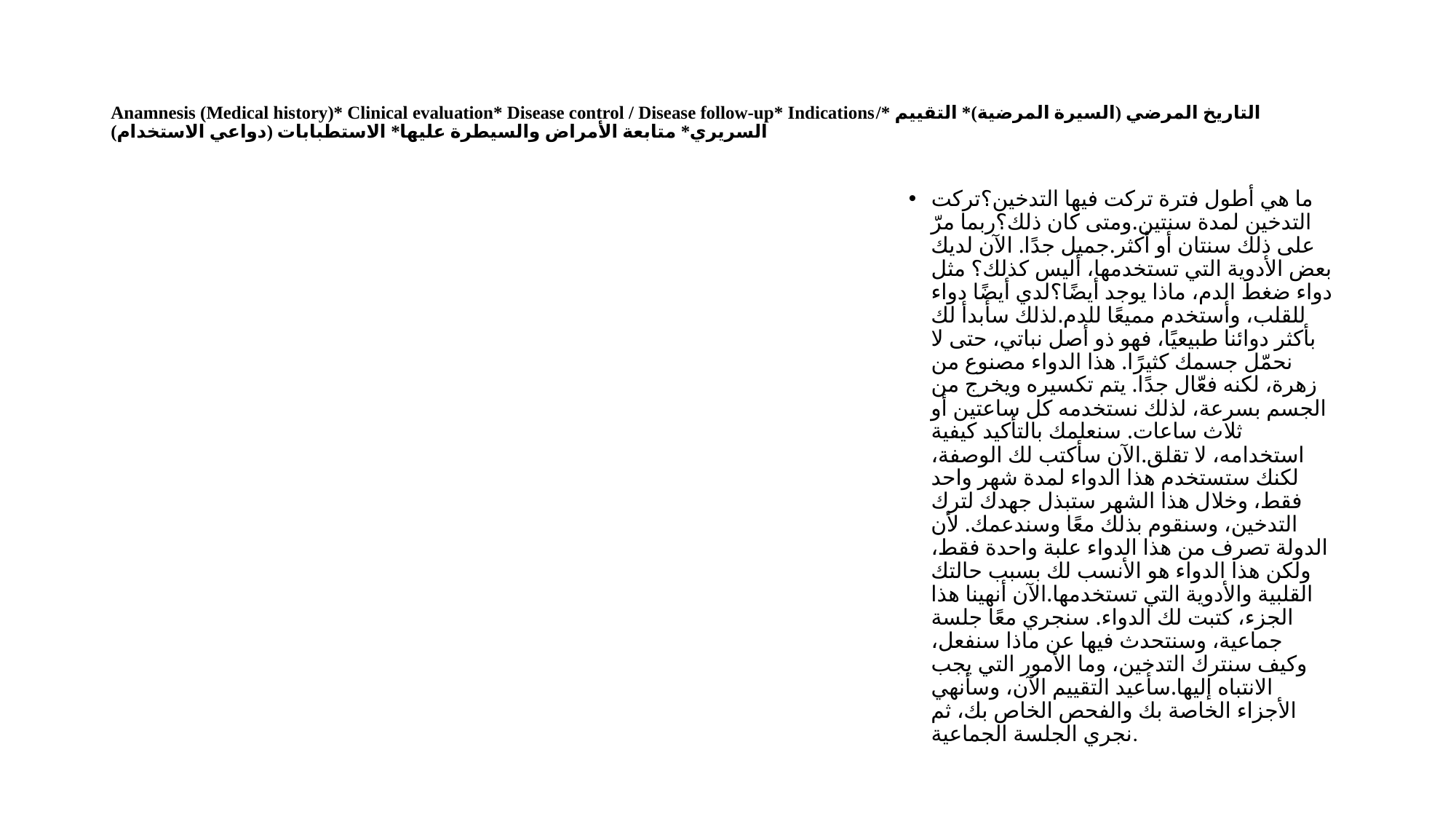

# Anamnesis (Medical history)* Clinical evaluation* Disease control / Disease follow-up* Indications/* التاريخ المرضي (السيرة المرضية)* التقييم السريري* متابعة الأمراض والسيطرة عليها* الاستطبابات (دواعي الاستخدام)
ما هي أطول فترة تركت فيها التدخين؟تركت التدخين لمدة سنتين.ومتى كان ذلك؟ربما مرّ على ذلك سنتان أو أكثر.جميل جدًا. الآن لديك بعض الأدوية التي تستخدمها، أليس كذلك؟ مثل دواء ضغط الدم، ماذا يوجد أيضًا؟لدي أيضًا دواء للقلب، وأستخدم مميعًا للدم.لذلك سأبدأ لك بأكثر دوائنا طبيعيًا، فهو ذو أصل نباتي، حتى لا نحمّل جسمك كثيرًا. هذا الدواء مصنوع من زهرة، لكنه فعّال جدًا. يتم تكسيره ويخرج من الجسم بسرعة، لذلك نستخدمه كل ساعتين أو ثلاث ساعات. سنعلمك بالتأكيد كيفية استخدامه، لا تقلق.الآن سأكتب لك الوصفة، لكنك ستستخدم هذا الدواء لمدة شهر واحد فقط، وخلال هذا الشهر ستبذل جهدك لترك التدخين، وسنقوم بذلك معًا وسندعمك. لأن الدولة تصرف من هذا الدواء علبة واحدة فقط، ولكن هذا الدواء هو الأنسب لك بسبب حالتك القلبية والأدوية التي تستخدمها.الآن أنهينا هذا الجزء، كتبت لك الدواء. سنجري معًا جلسة جماعية، وسنتحدث فيها عن ماذا سنفعل، وكيف سنترك التدخين، وما الأمور التي يجب الانتباه إليها.سأعيد التقييم الآن، وسأنهي الأجزاء الخاصة بك والفحص الخاص بك، ثم نجري الجلسة الجماعية.